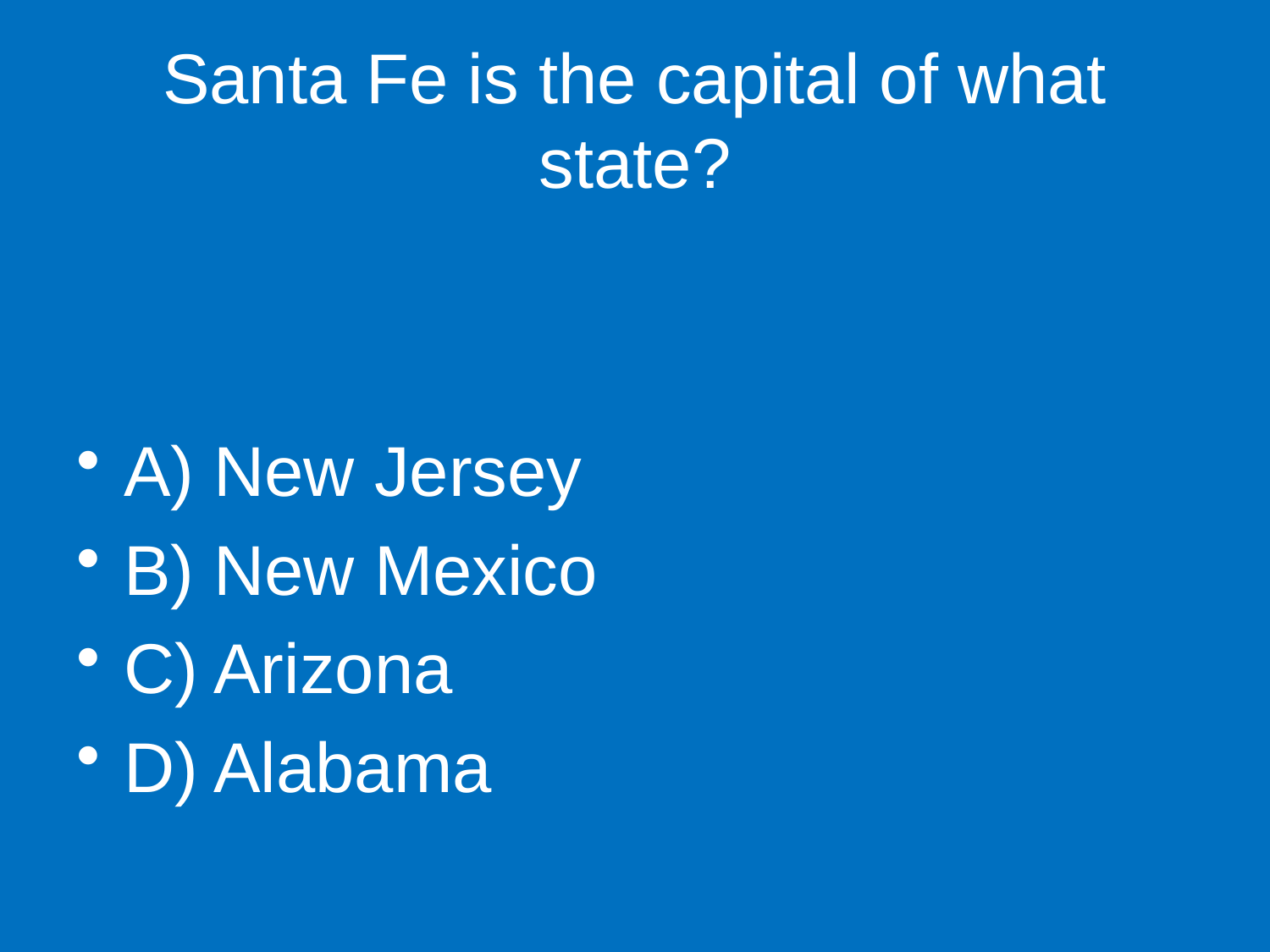

# Santa Fe is the capital of what state?

A) New Jersey
B) New Mexico
C) Arizona
D) Alabama